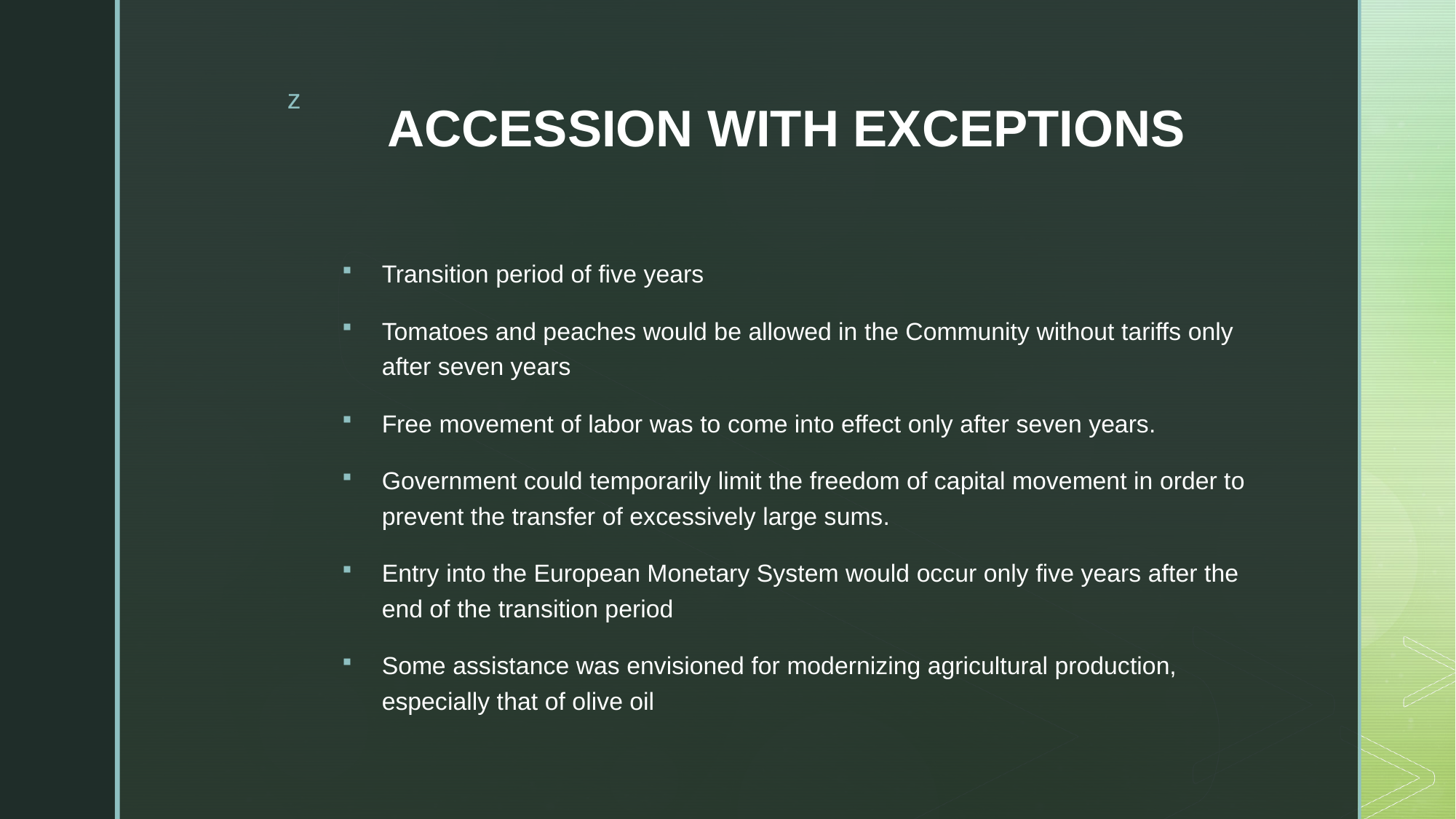

# ACCESSION WITH EXCEPTIONS
Transition period of five years
Tomatoes and peaches would be allowed in the Community without tariffs only after seven years
Free movement of labor was to come into effect only after seven years.
Government could temporarily limit the freedom of capital movement in order to prevent the transfer of excessively large sums.
Entry into the European Monetary System would occur only five years after the end of the transition period
Some assistance was envisioned for modernizing agricultural production, especially that of olive oil